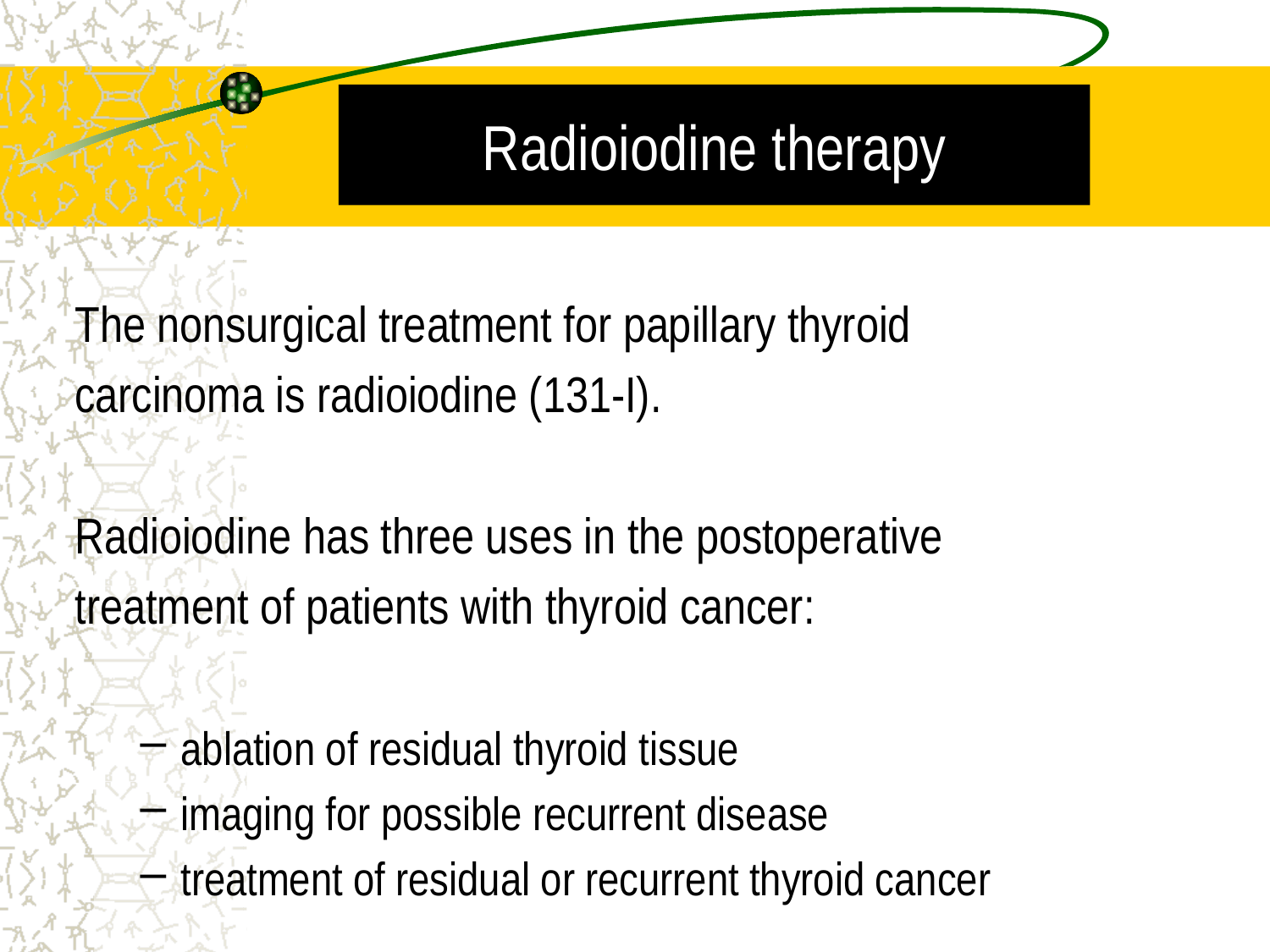

# Radioiodine therapy
The nonsurgical treatment for papillary thyroid
carcinoma is radioiodine (131-I).

Radioiodine has three uses in the postoperative
treatment of patients with thyroid cancer:

ablation of residual thyroid tissue
imaging for possible recurrent disease
treatment of residual or recurrent thyroid cancer